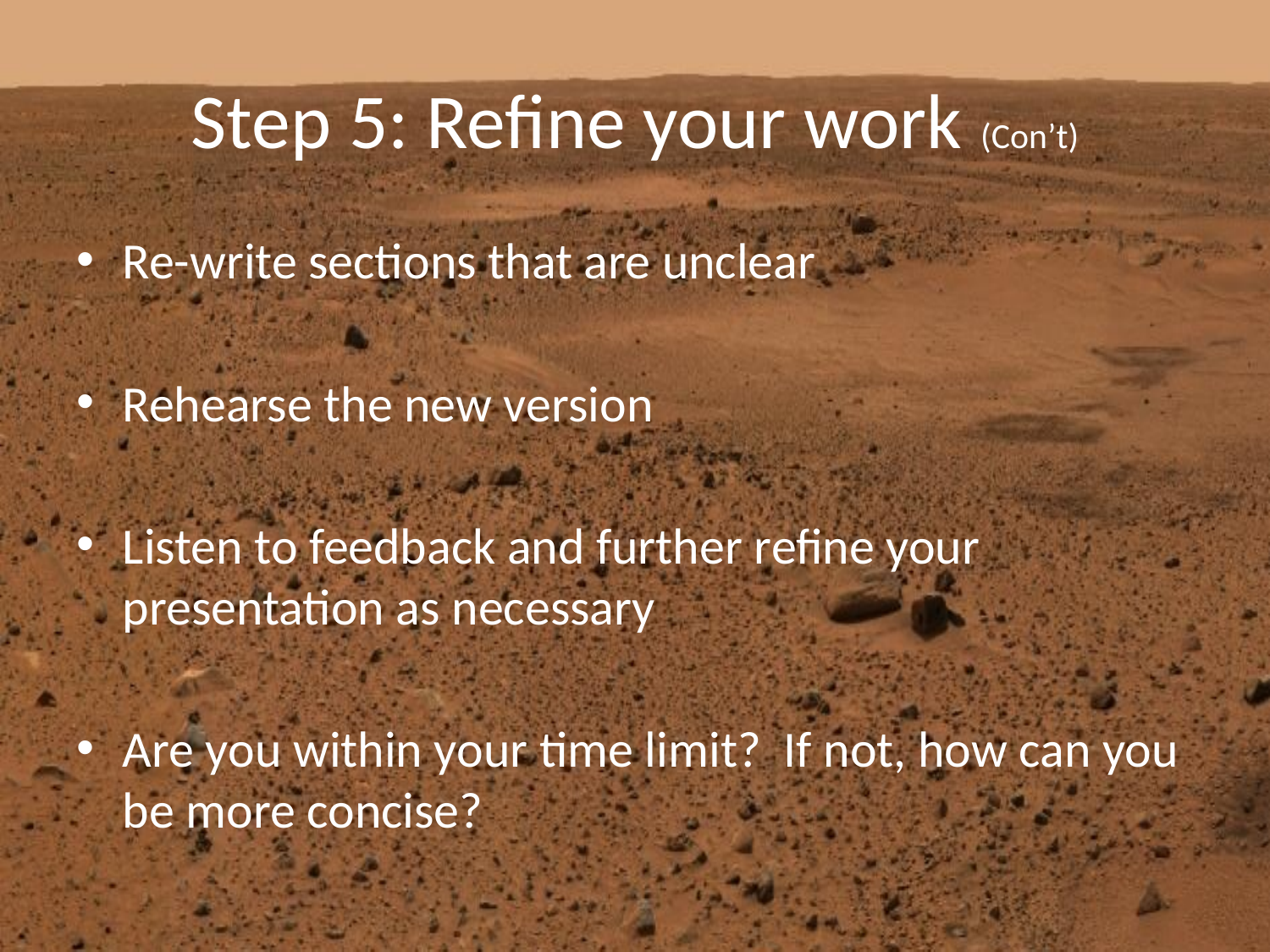

# Step 5: Refine your work (Con’t)
Re-write sections that are unclear

Rehearse the new version

Listen to feedback and further refine your presentation as necessary

Are you within your time limit?  If not, how can you be more concise?